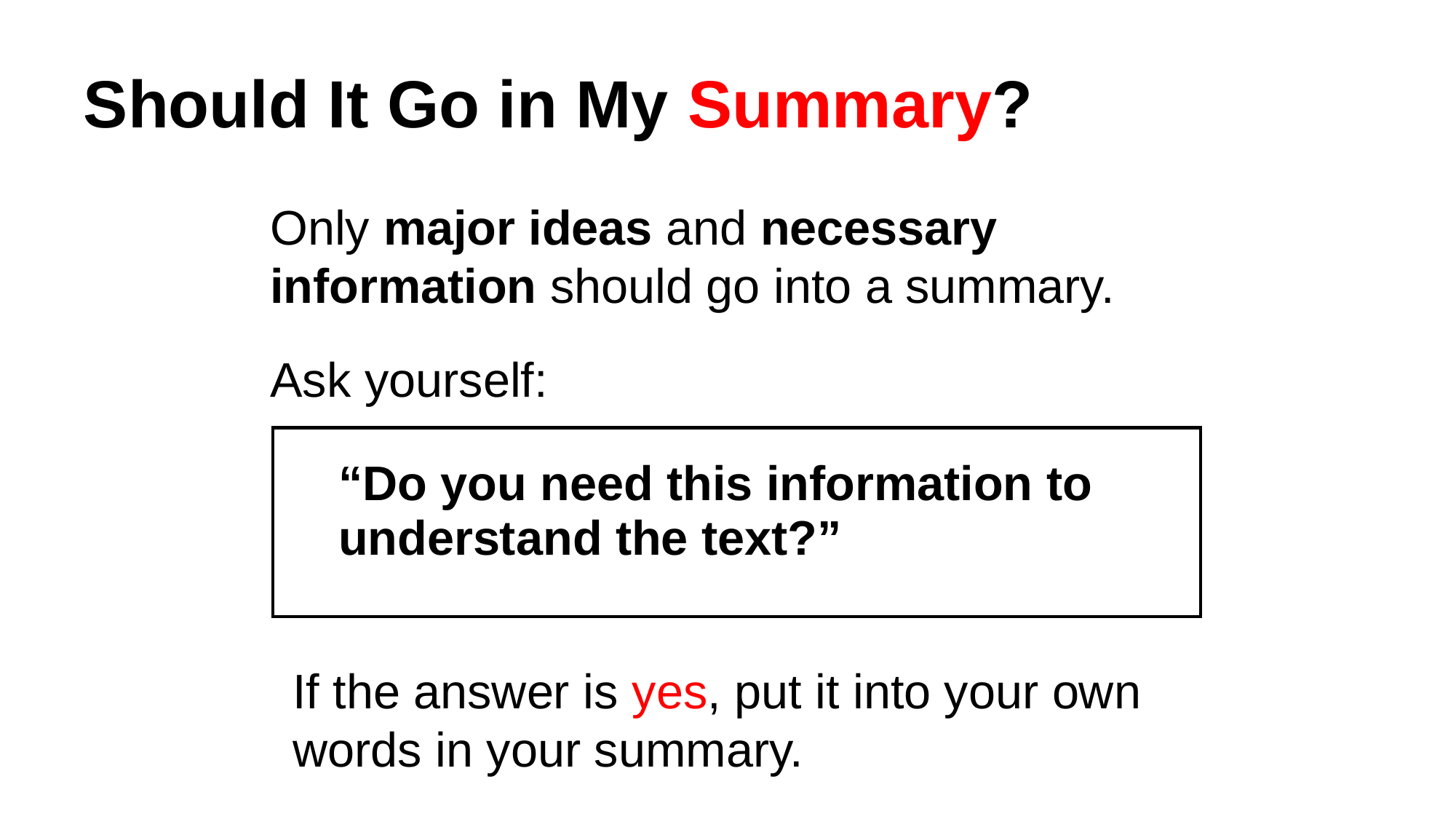

# Should It Go in My Summary?
	Only major ideas and necessary information should go into a summary.

	Ask yourself:
| “Do you need this information to understand the text?” |
| --- |
If the answer is yes, put it into your own words in your summary.